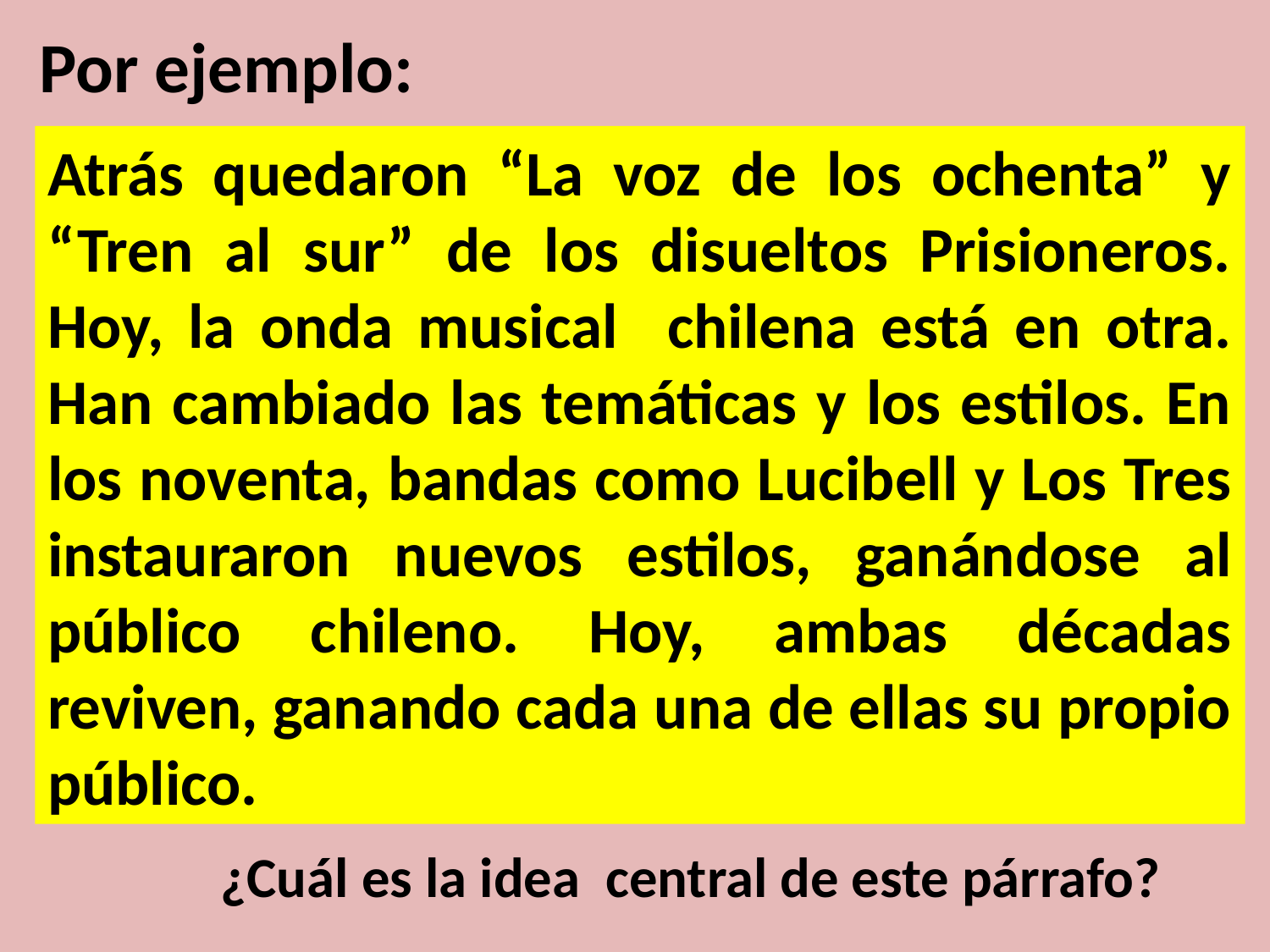

Por ejemplo:
Atrás quedaron “La voz de los ochenta” y “Tren al sur” de los disueltos Prisioneros. Hoy, la onda musical  chilena está en otra. Han cambiado las temáticas y los estilos. En los noventa, bandas como Lucibell y Los Tres instauraron nuevos estilos, ganándose al público chileno. Hoy, ambas décadas reviven, ganando cada una de ellas su propio público.
¿Cuál es la idea  central de este párrafo?